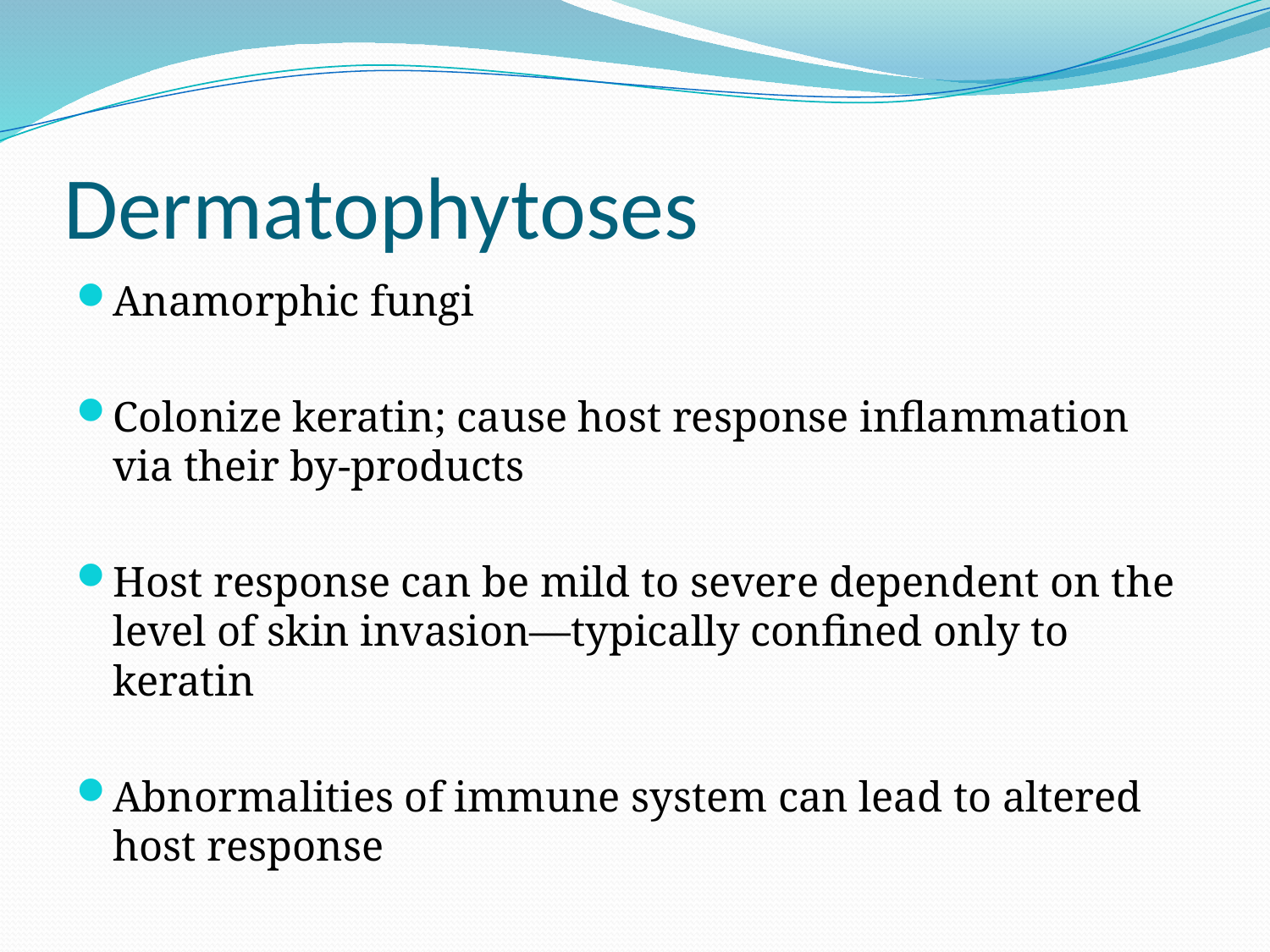

# Dermatophytoses
Anamorphic fungi

Colonize keratin; cause host response inflammation via their by-products

Host response can be mild to severe dependent on the level of skin invasion—typically confined only to keratin

Abnormalities of immune system can lead to altered host response